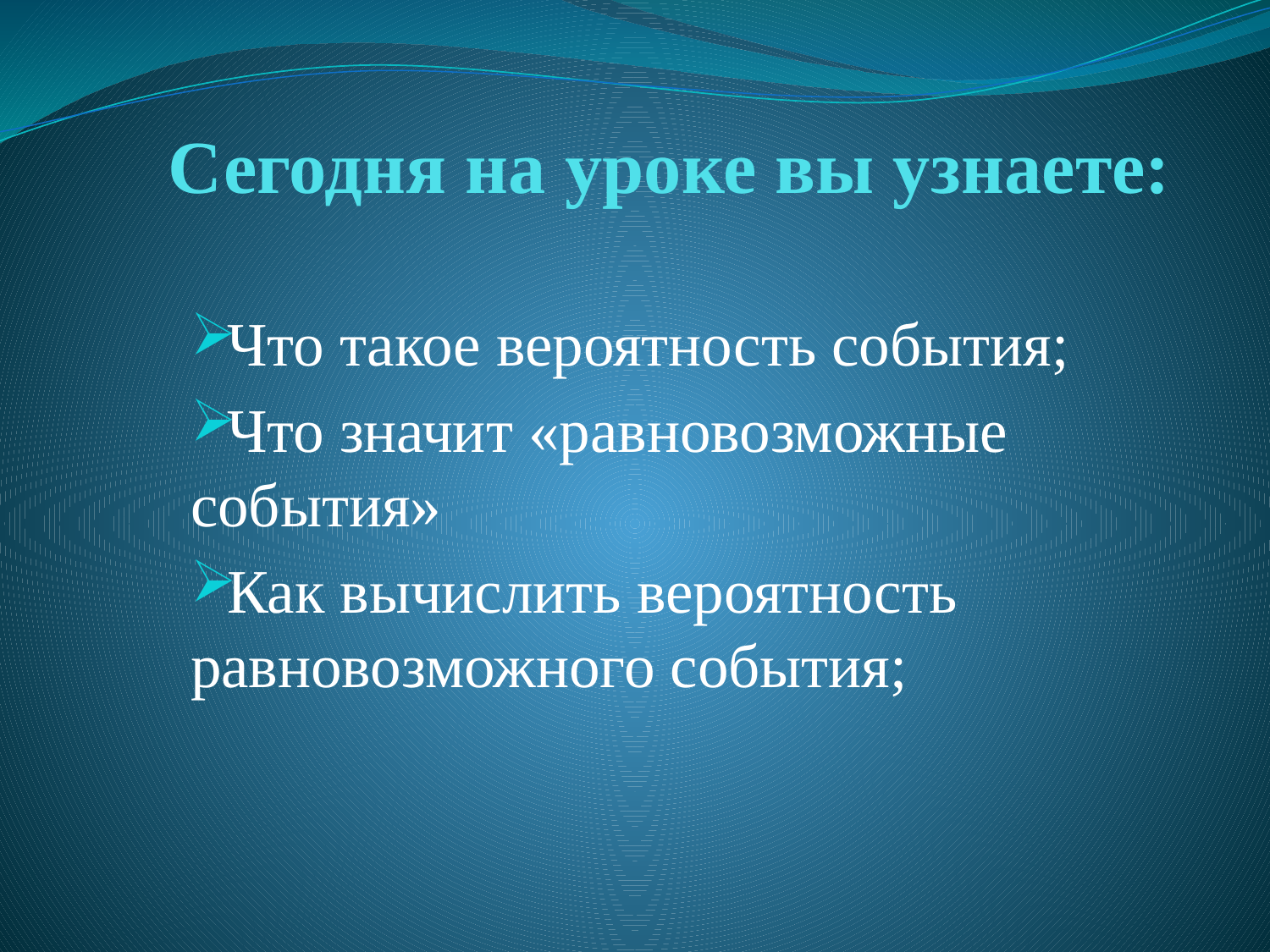

# Сегодня на уроке вы узнаете:
Что такое вероятность события;
Что значит «равновозможные события»
Как вычислить вероятность равновозможного события;